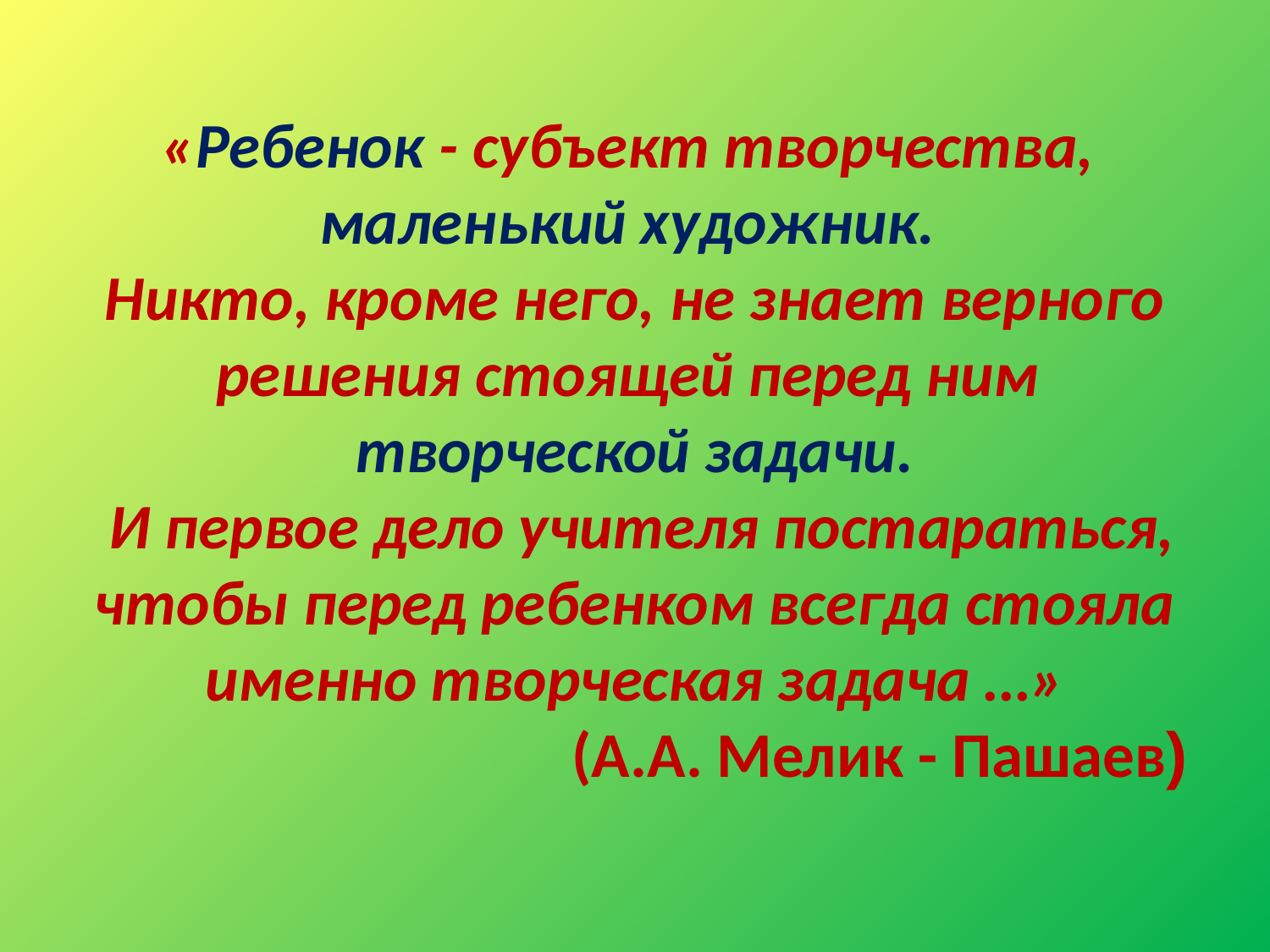

«Ребенок - субъект творчества,
маленький художник.
Никто, кроме него, не знает верного решения стоящей перед ним
творческой задачи.
 И первое дело учителя постараться, чтобы перед ребенком всегда стояла именно творческая задача …»
                                  (А.А. Мелик - Пашаев)